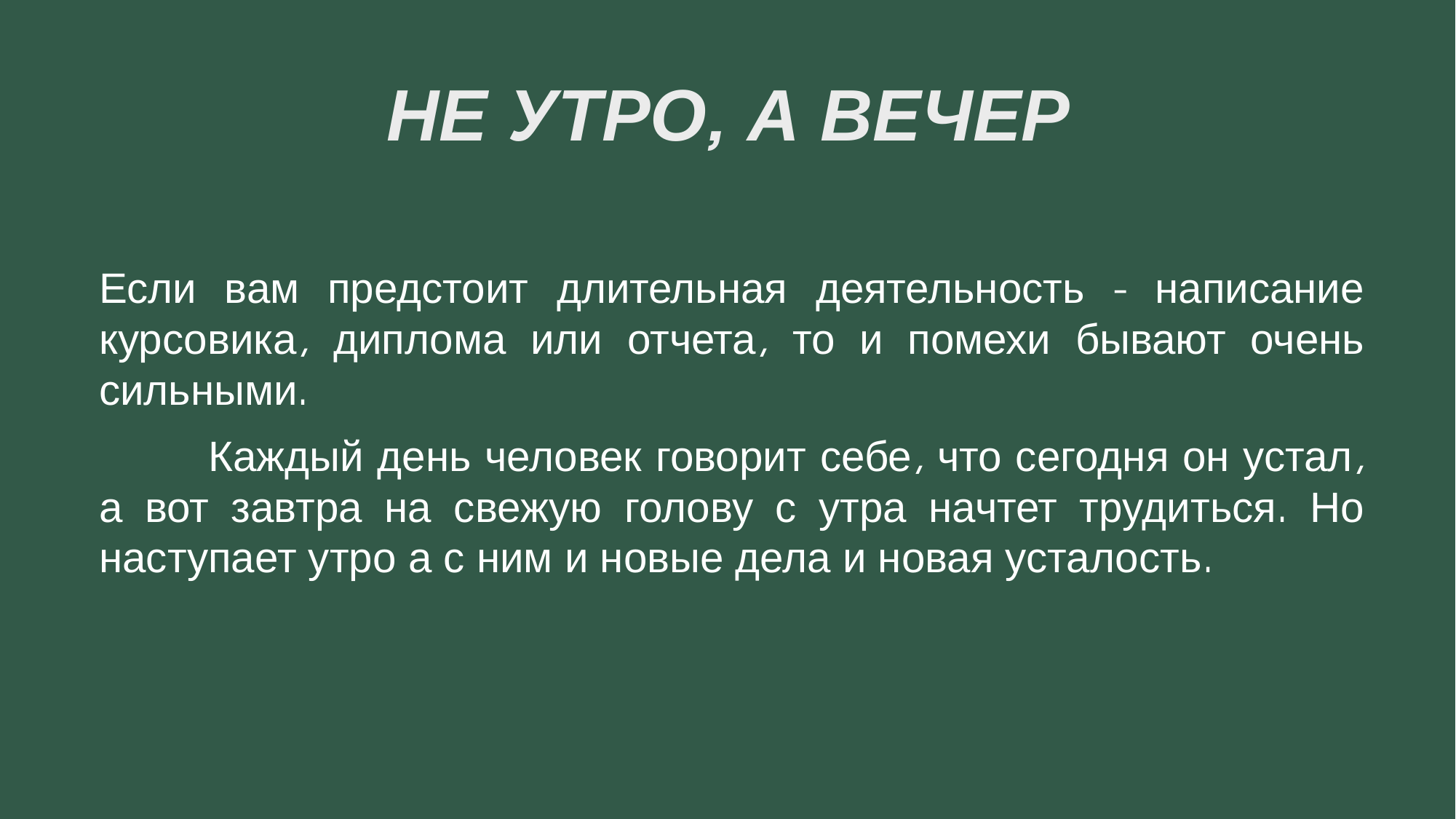

# НЕ УТРО, А ВЕЧЕР
Если вам предстоит длительная деятельность - написание курсовика, диплома или отчета, то и помехи бывают очень сильными.
	Каждый день человек говорит себе, что сегодня он устал, а вот завтра на свежую голову с утра начтет трудиться. Но наступает утро а с ним и новые дела и новая усталость.